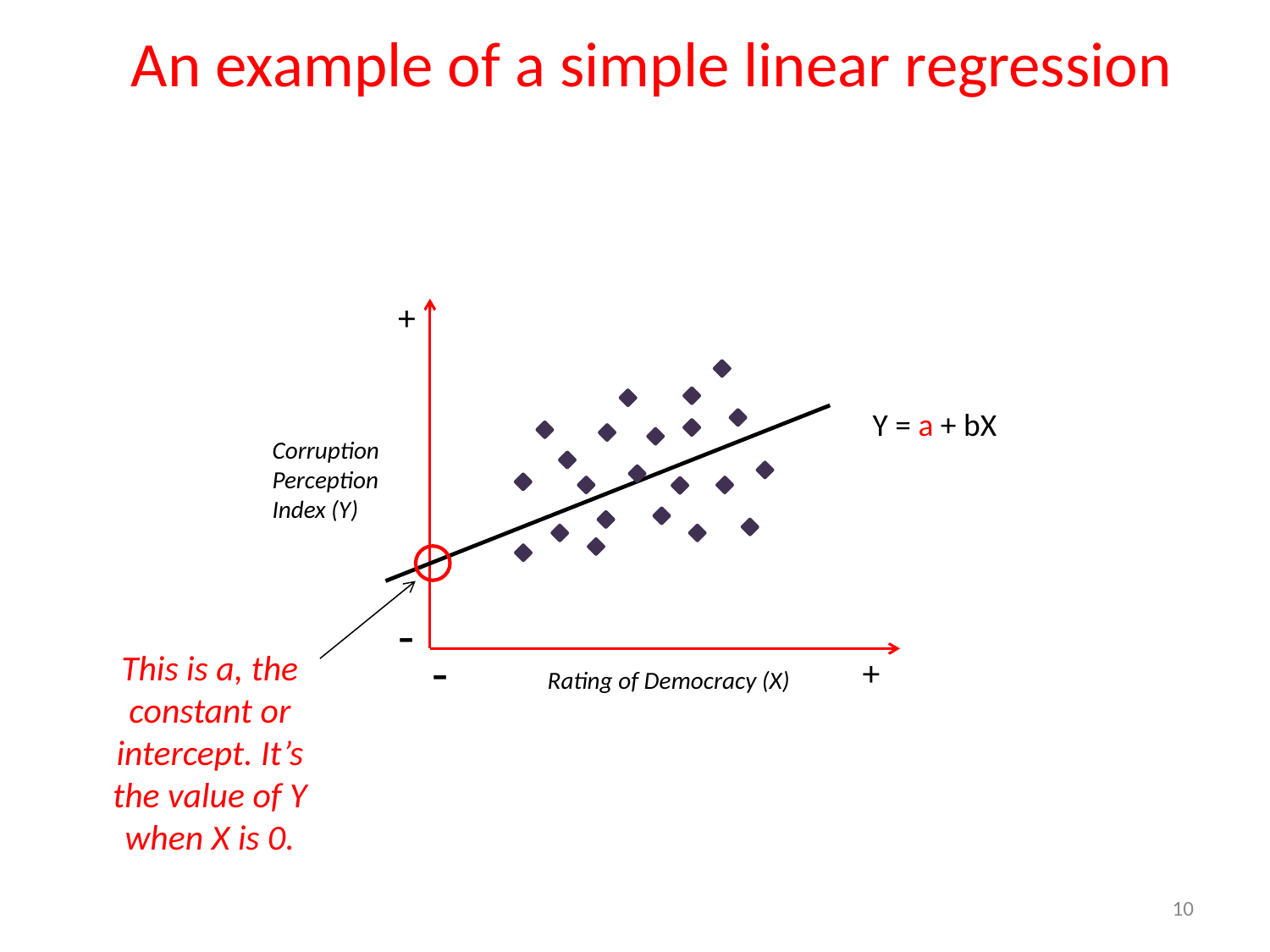

# An example of a simple linear regression
+
-
-
+

Y = a + bX

Corruption Perception
Index (Y)

This is a, the constant or intercept. It’s the value of Y when X is 0.
Rating of Democracy (X)
10